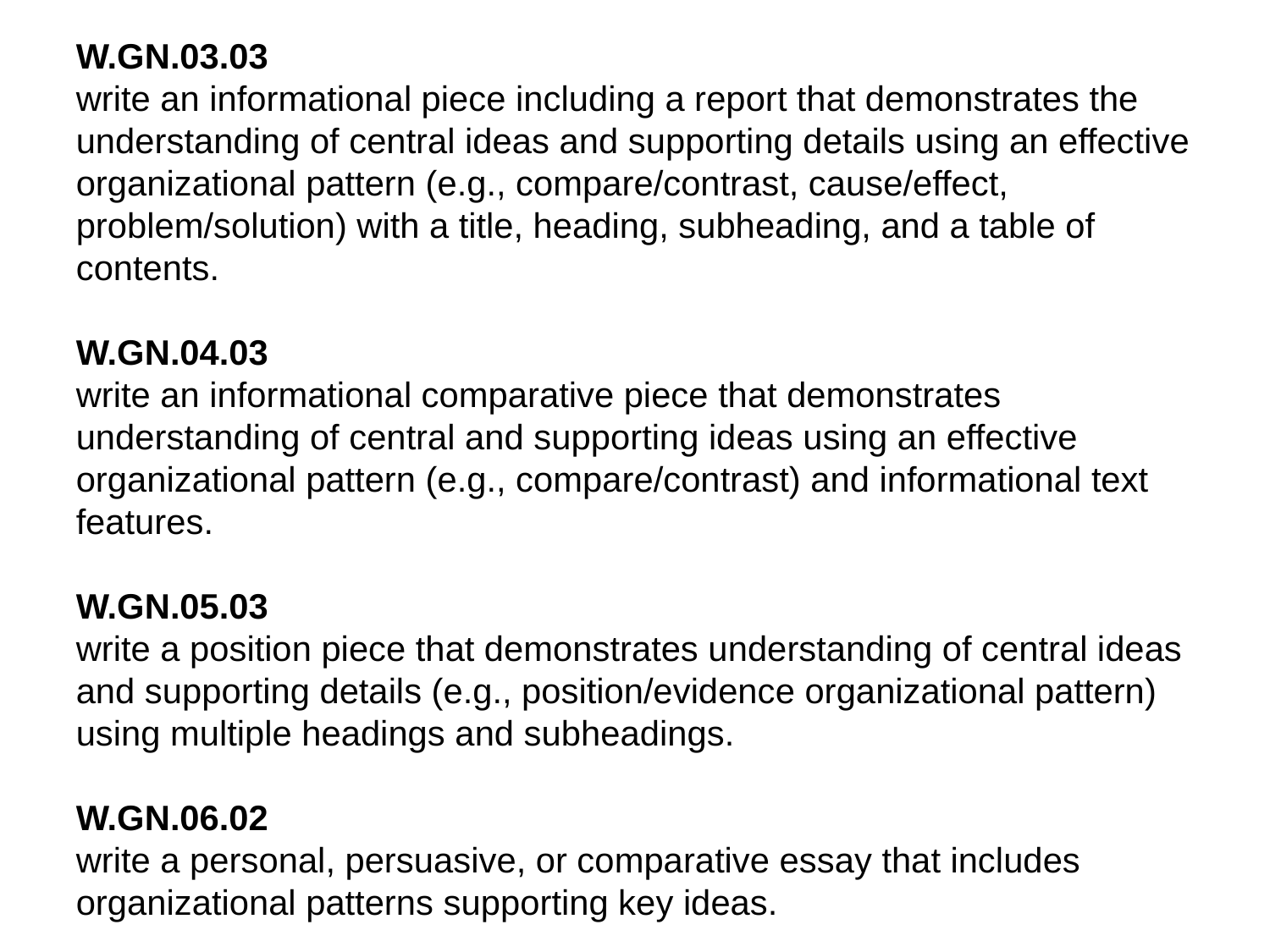

W.GN.03.03
write an informational piece including a report that demonstrates the understanding of central ideas and supporting details using an effective organizational pattern (e.g., compare/contrast, cause/effect, problem/solution) with a title, heading, subheading, and a table of contents.

W.GN.04.03
write an informational comparative piece that demonstrates understanding of central and supporting ideas using an effective organizational pattern (e.g., compare/contrast) and informational text features.

W.GN.05.03
write a position piece that demonstrates understanding of central ideas and supporting details (e.g., position/evidence organizational pattern) using multiple headings and subheadings.

W.GN.06.02
write a personal, persuasive, or comparative essay that includes organizational patterns supporting key ideas.